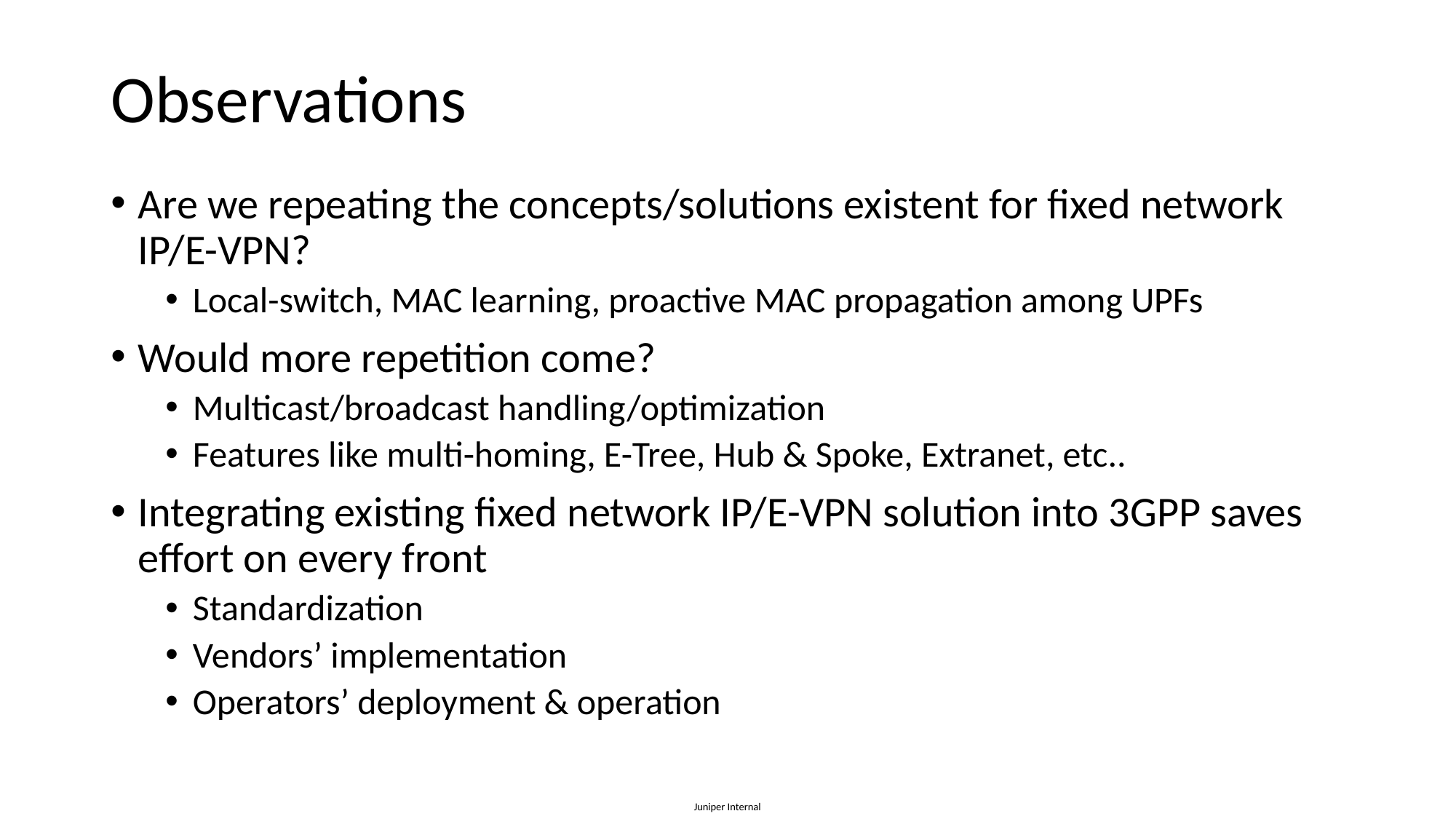

# Observations
Are we repeating the concepts/solutions existent for fixed network IP/E-VPN?
Local-switch, MAC learning, proactive MAC propagation among UPFs
Would more repetition come?
Multicast/broadcast handling/optimization
Features like multi-homing, E-Tree, Hub & Spoke, Extranet, etc..
Integrating existing fixed network IP/E-VPN solution into 3GPP saves effort on every front
Standardization
Vendors’ implementation
Operators’ deployment & operation